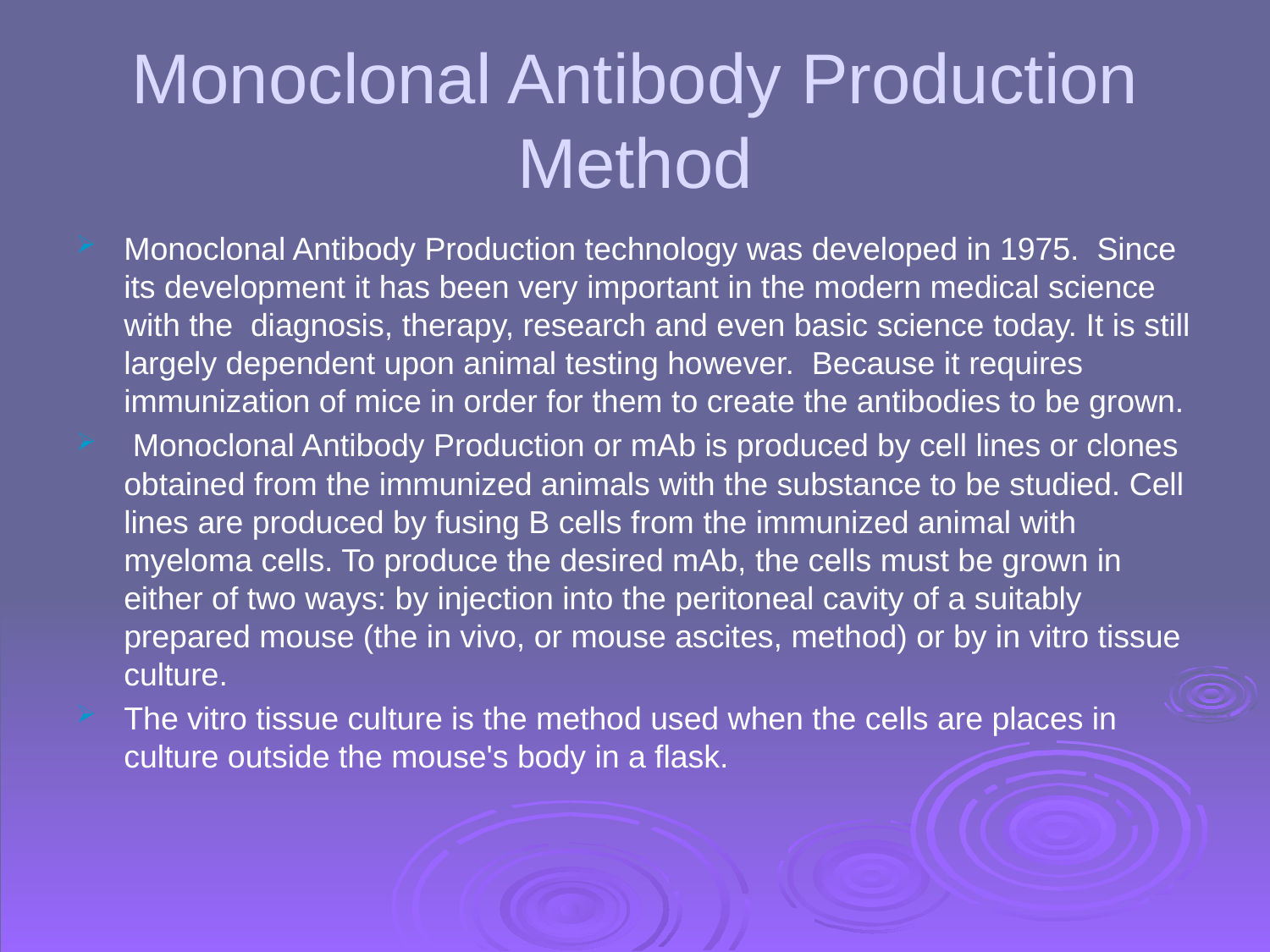

# Monoclonal Antibody Production Method
Monoclonal Antibody Production technology was developed in 1975.  Since its development it has been very important in the modern medical science with the  diagnosis, therapy, research and even basic science today. It is still largely dependent upon animal testing however.  Because it requires immunization of mice in order for them to create the antibodies to be grown.
 Monoclonal Antibody Production or mAb is produced by cell lines or clones obtained from the immunized animals with the substance to be studied. Cell lines are produced by fusing B cells from the immunized animal with myeloma cells. To produce the desired mAb, the cells must be grown in either of two ways: by injection into the peritoneal cavity of a suitably prepared mouse (the in vivo, or mouse ascites, method) or by in vitro tissue culture.
The vitro tissue culture is the method used when the cells are places in culture outside the mouse's body in a flask.